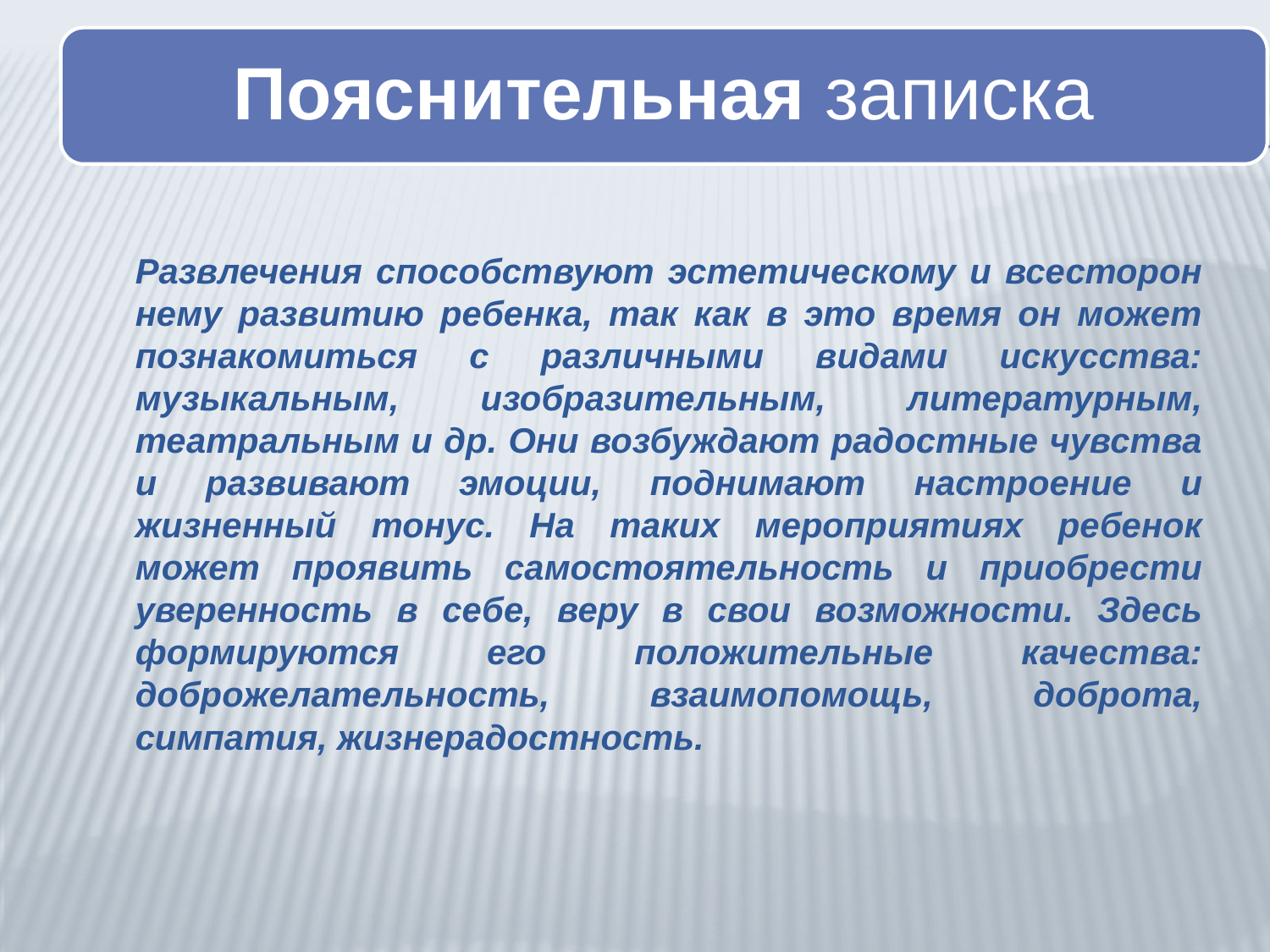

Пояснительная записка

	Развлечения способствуют эстетическому и всесторон­нему развитию ребенка, так как в это время он может познакомиться с различными видами искусства: музыкаль­ным, изобразительным, литературным, театральным и др. Они возбуждают радостные чувства и развивают эмоции, подни­мают настроение и жизненный тонус. На таких мероприяти­ях ребенок может проявить самостоятельность и приобрести уверенность в себе, веру в свои возможности. Здесь формиру­ются его положительные качества: доброжелательность, взаимопомощь, доброта, симпатия, жизнерадостность.